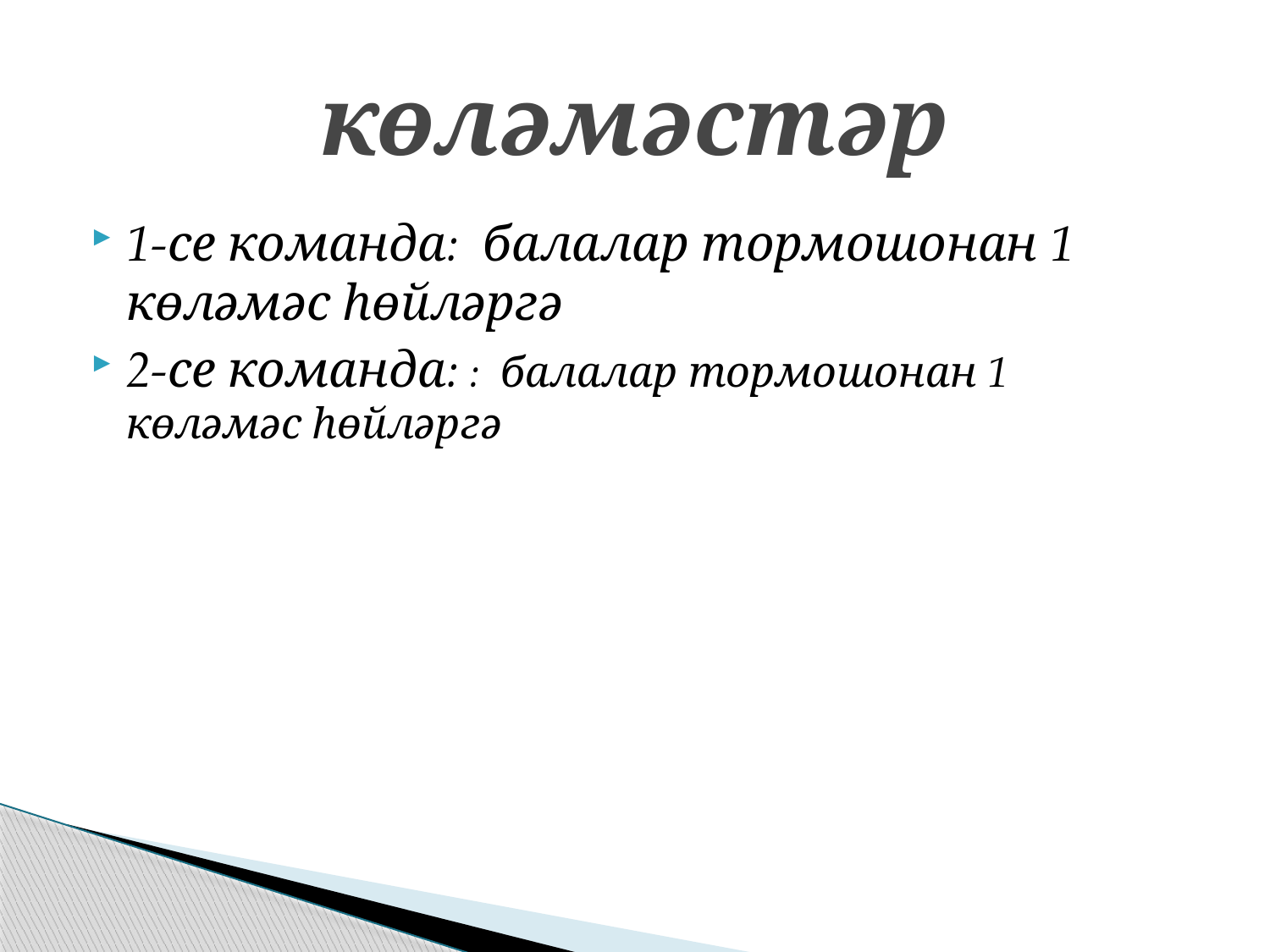

# көләмәстәр
1-се команда:  балалар тормошонан 1 көләмәс һөйләргә
2-се команда: :  балалар тормошонан 1 көләмәс һөйләргә